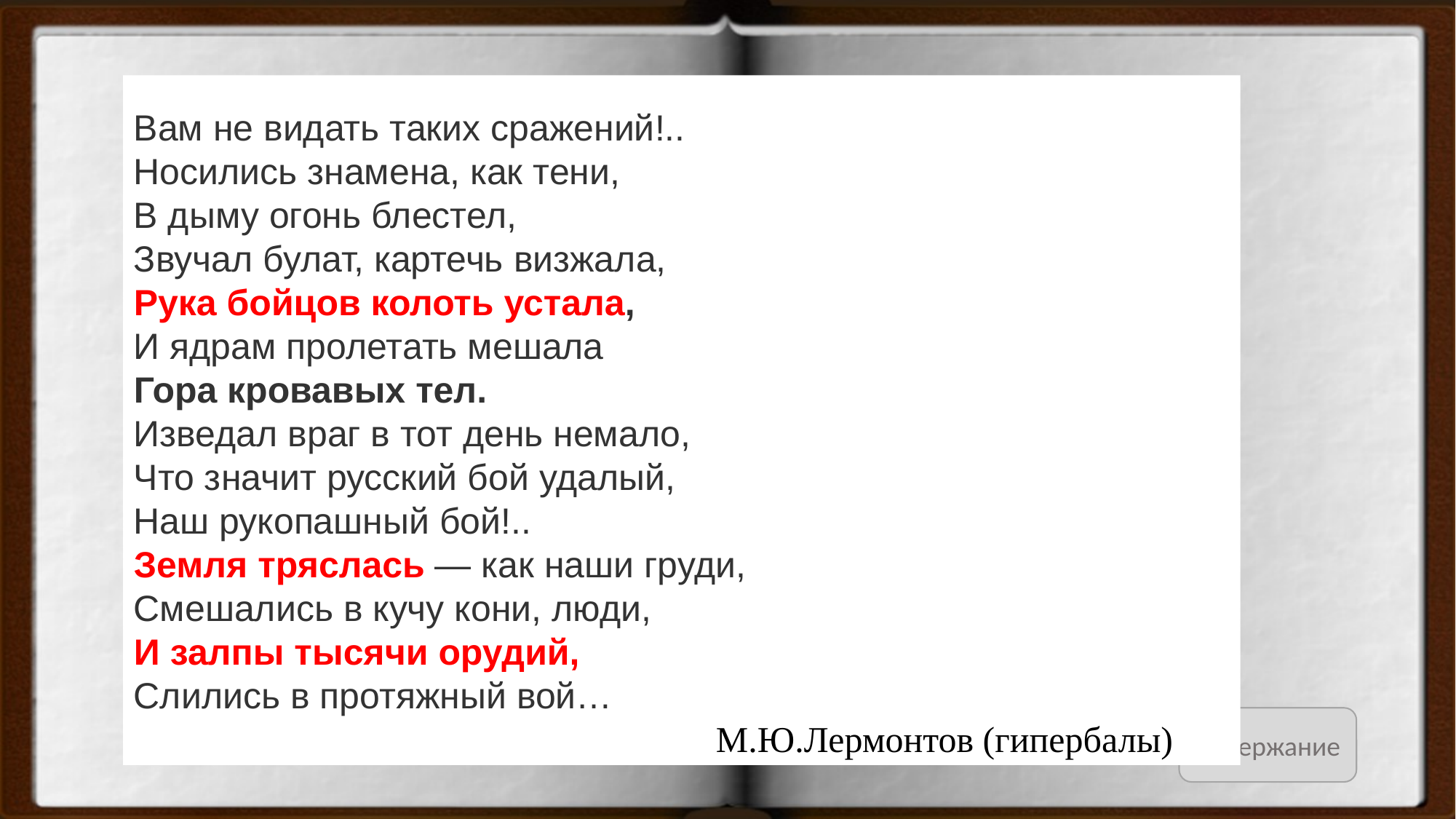

Вам не видать таких сражений!..
Носились знамена, как тени,
В дыму огонь блестел,
Звучал булат, картечь визжала,
Рука бойцов колоть устала,
И ядрам пролетать мешала
Гора кровавых тел.
Изведал враг в тот день немало,
Что значит русский бой удалый,
Наш рукопашный бой!..
Земля тряслась — как наши груди,
Смешались в кучу кони, люди,
И залпы тысячи орудий,
Слились в протяжный вой…
                                                                М.Ю.Лермонтов (гипербалы)
Содержание